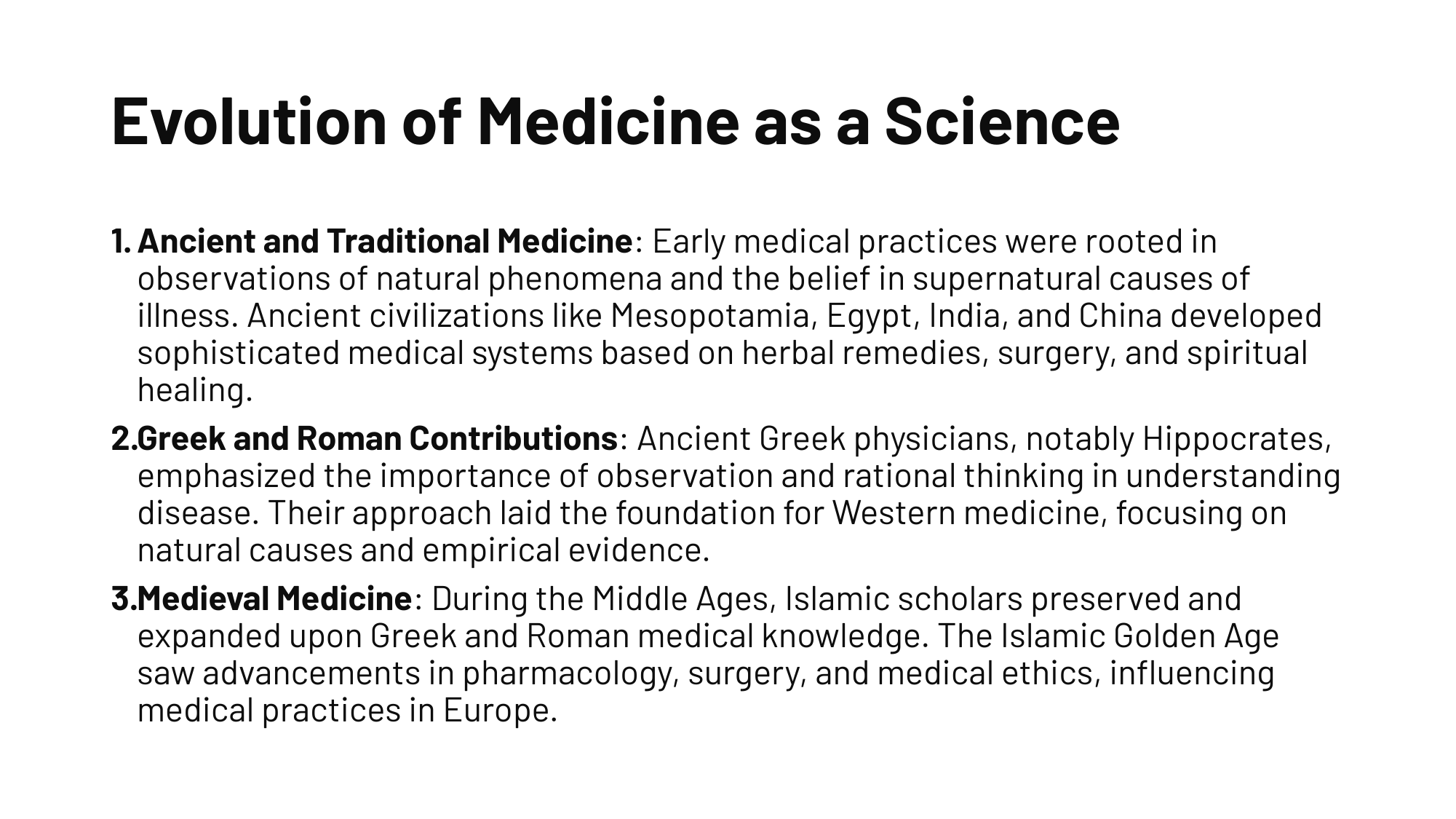

# Evolution of Medicine as a Science
Ancient and Traditional Medicine: Early medical practices were rooted in observations of natural phenomena and the belief in supernatural causes of illness. Ancient civilizations like Mesopotamia, Egypt, India, and China developed sophisticated medical systems based on herbal remedies, surgery, and spiritual healing.
Greek and Roman Contributions: Ancient Greek physicians, notably Hippocrates, emphasized the importance of observation and rational thinking in understanding disease. Their approach laid the foundation for Western medicine, focusing on natural causes and empirical evidence.
Medieval Medicine: During the Middle Ages, Islamic scholars preserved and expanded upon Greek and Roman medical knowledge. The Islamic Golden Age saw advancements in pharmacology, surgery, and medical ethics, influencing medical practices in Europe.